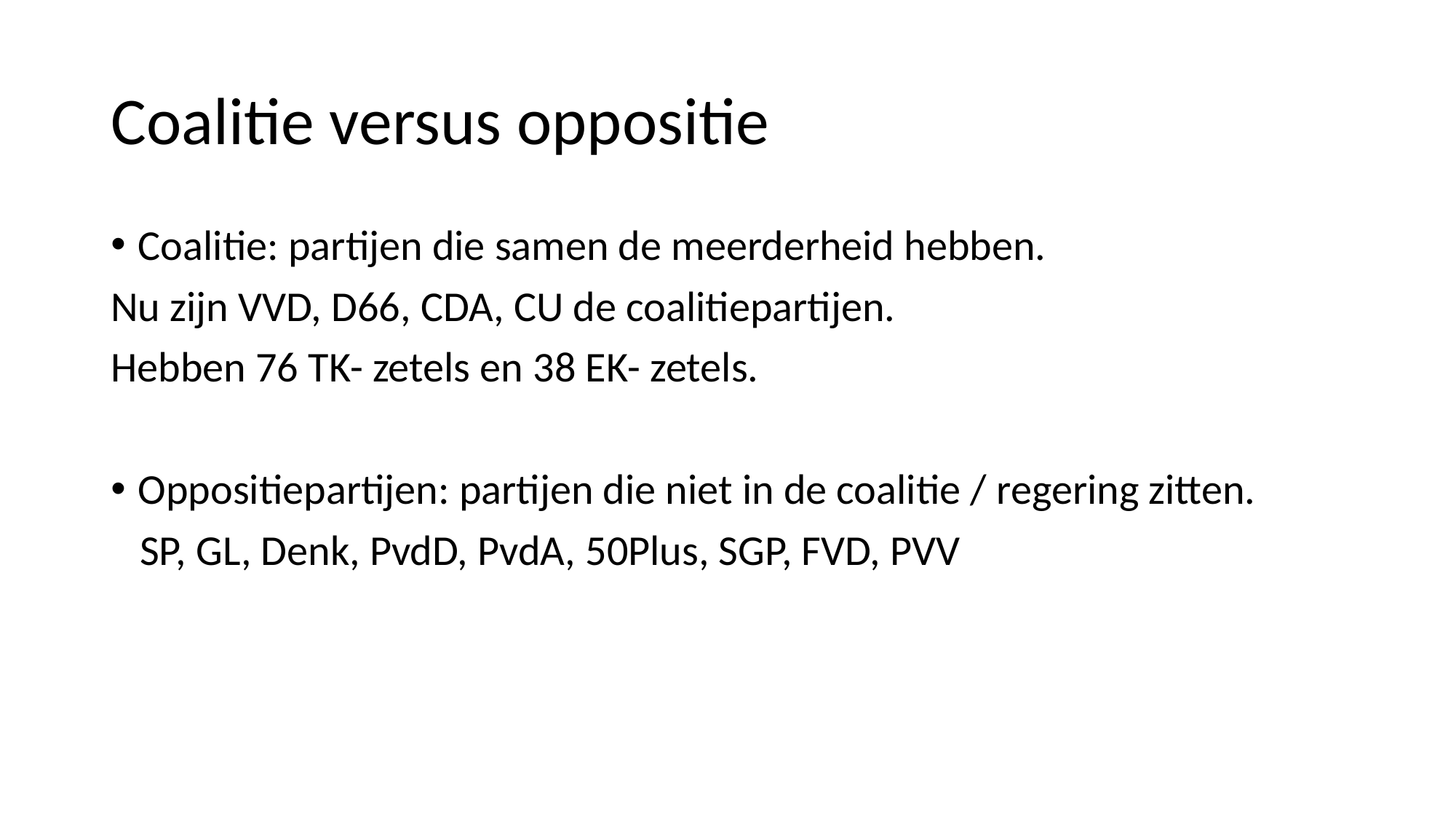

# Coalitie versus oppositie
Coalitie: partijen die samen de meerderheid hebben.
Nu zijn VVD, D66, CDA, CU de coalitiepartijen.
Hebben 76 TK- zetels en 38 EK- zetels.

Oppositiepartijen: partijen die niet in de coalitie / regering zitten.
   SP, GL, Denk, PvdD, PvdA, 50Plus, SGP, FVD, PVV